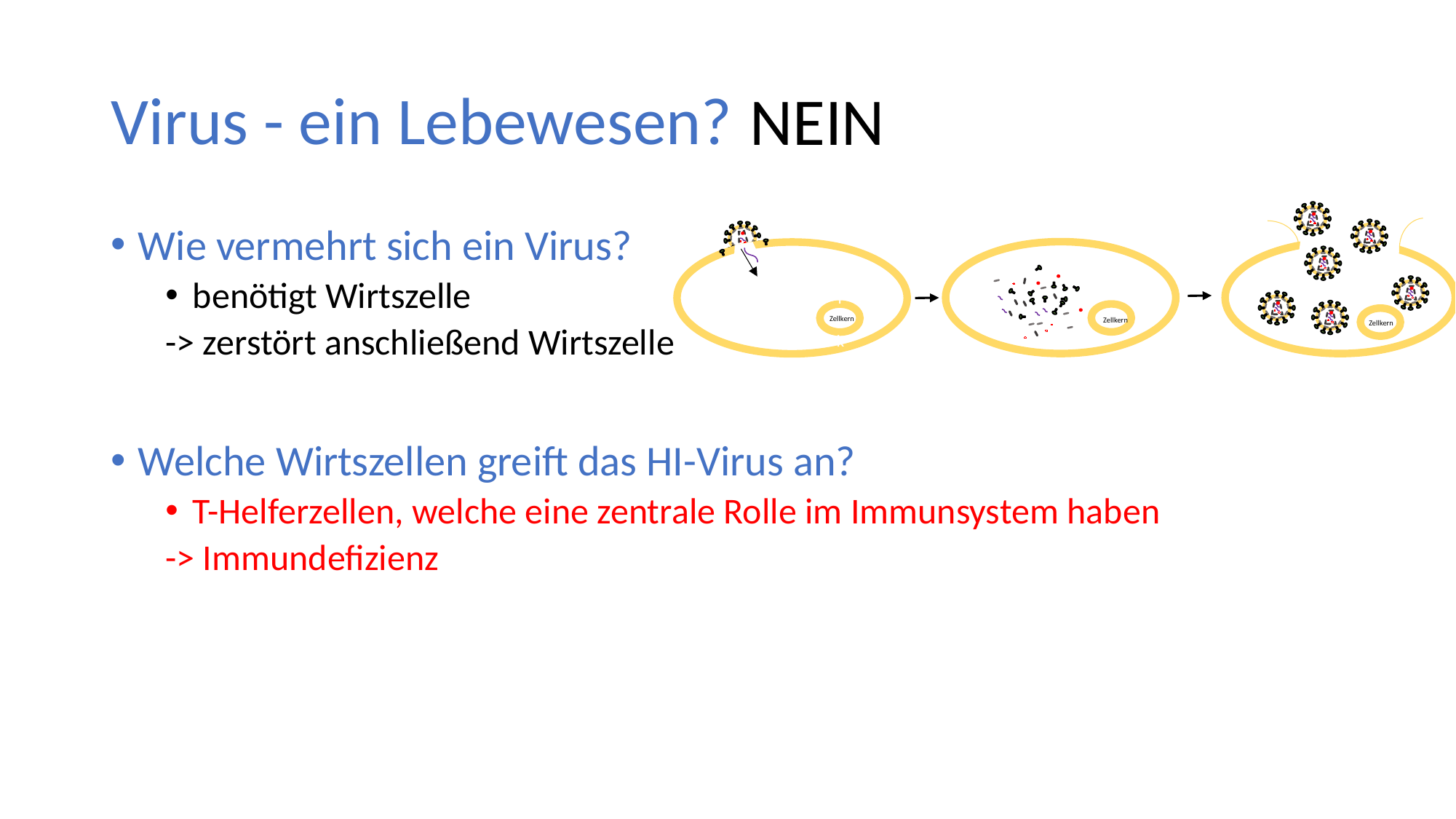

# Virus - ein Lebewesen?

NEIN

Zekllkern

Zellkern

Zellkern
Zellkern

Wie vermehrt sich ein Virus?
benötigt Wirtszelle
-> zerstört anschließend Wirtszelle

Welche Wirtszellen greift das HI-Virus an?
T-Helferzellen, welche eine zentrale Rolle im Immunsystem haben
-> Immundefizienz